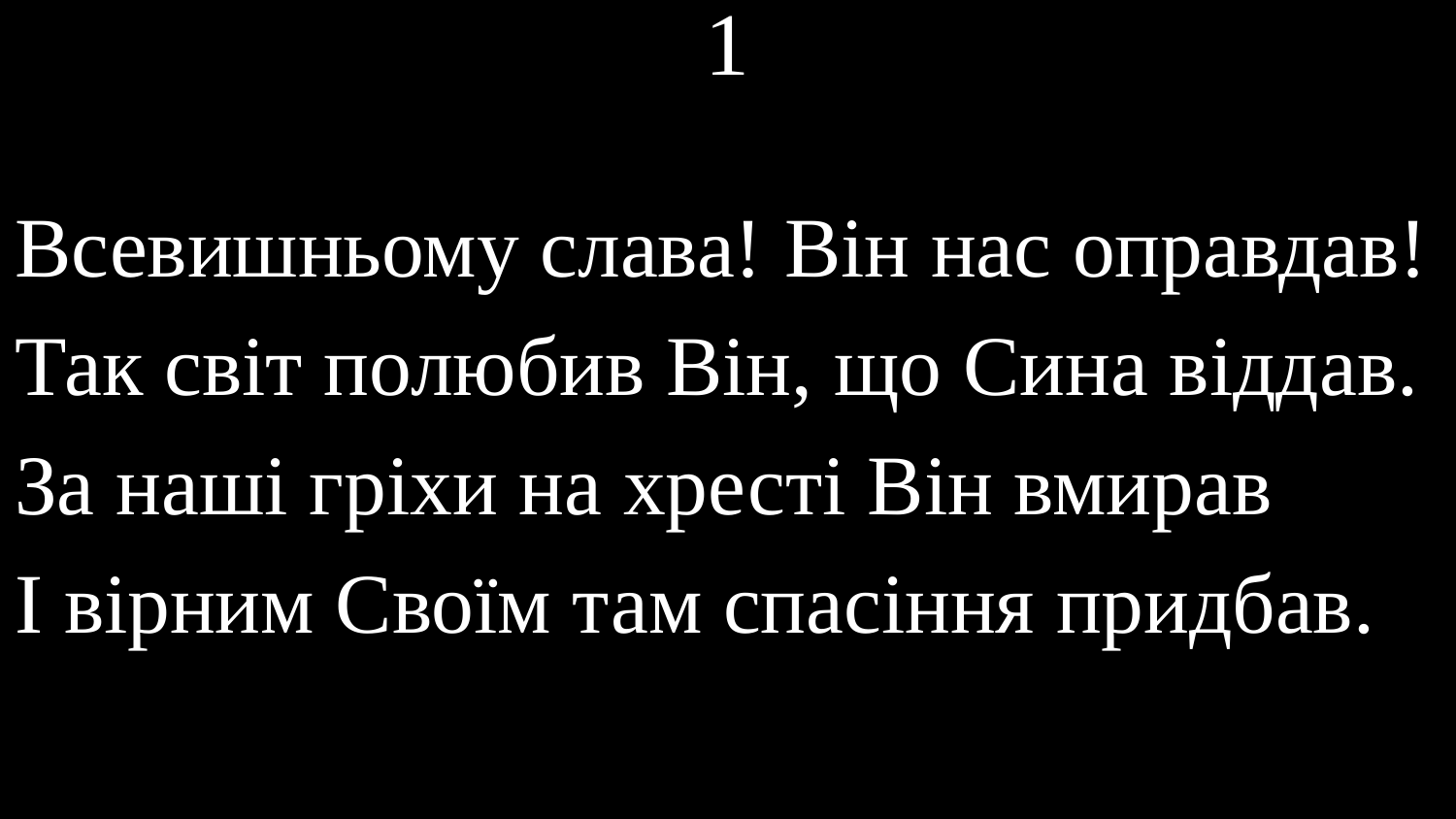

# 1
Всевишньому слава! Він нас оправдав!
Так світ полюбив Він, що Сина віддав.
За наші гріхи на хресті Він вмирав
І вірним Своїм там спасіння придбав.